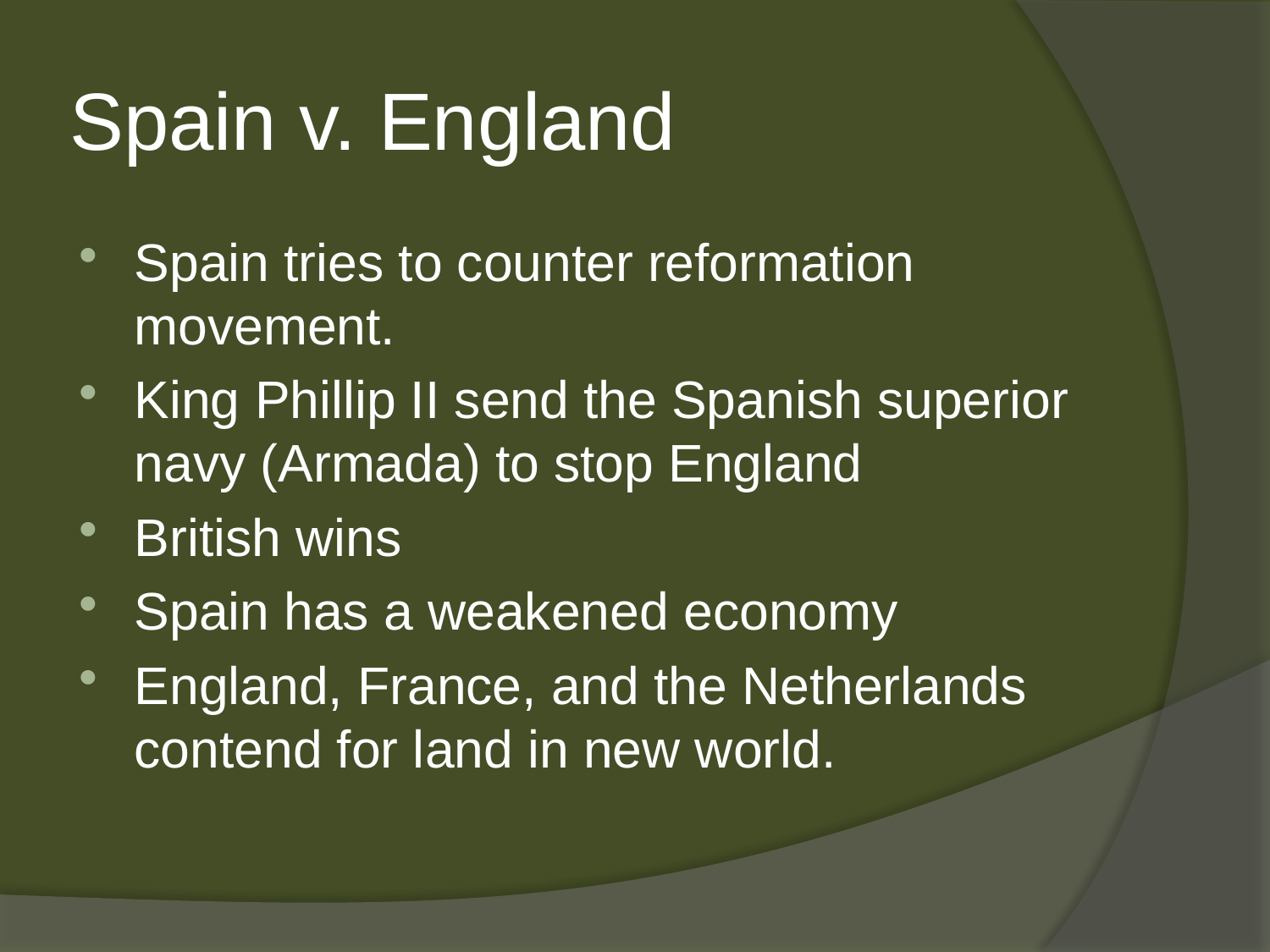

# Spain v. England
Spain tries to counter reformation movement.
King Phillip II send the Spanish superior navy (Armada) to stop England
British wins
Spain has a weakened economy
England, France, and the Netherlands contend for land in new world.